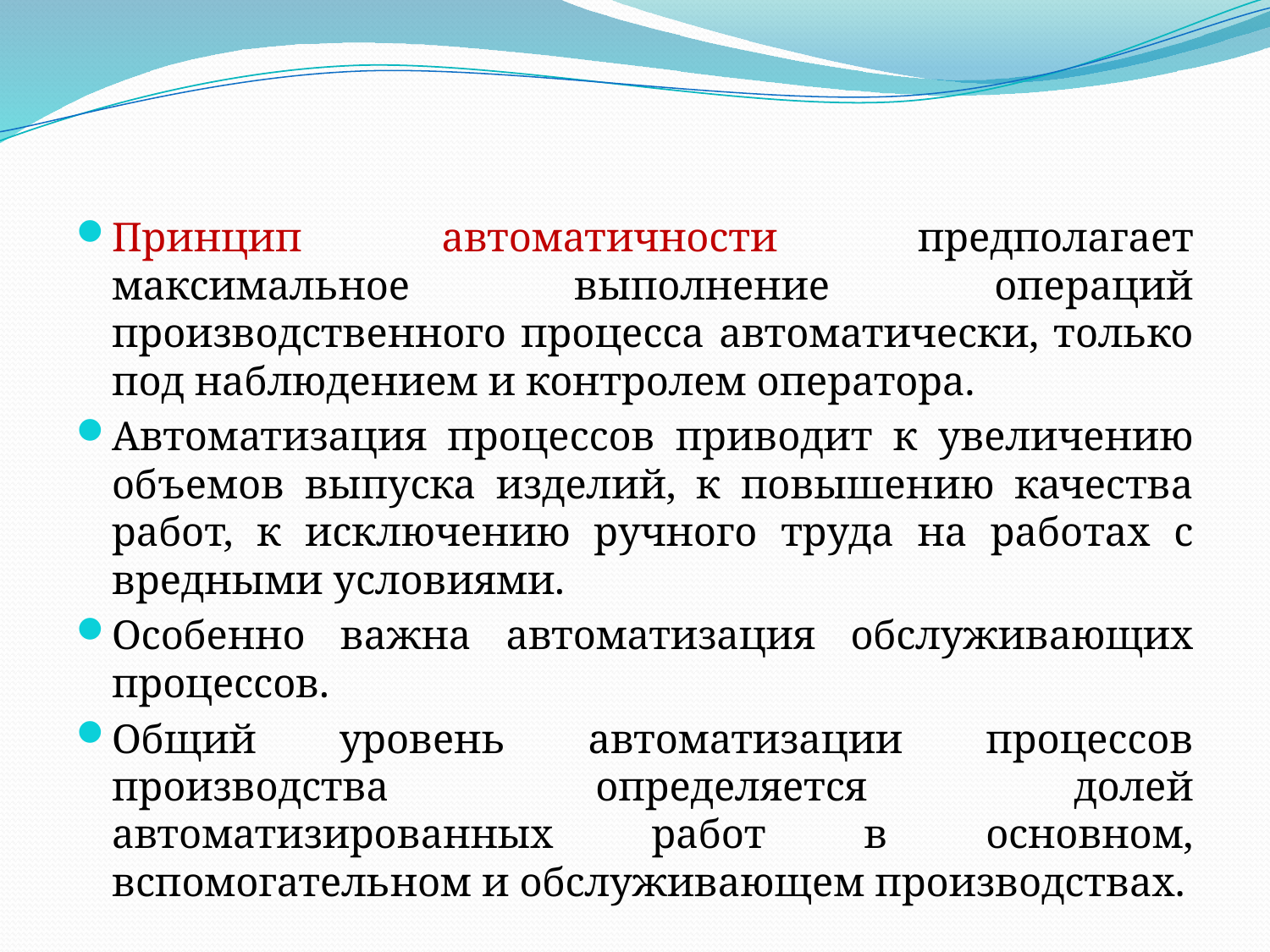

Принцип автоматичности предполагает максимальное выполнение операций производственного процесса автоматически, только под наблюдением и контролем оператора.
Автоматизация процессов приводит к увеличению объемов выпуска изделий, к повышению качества работ, к исключению ручного труда на работах с вредными условиями.
Особенно важна автоматизация обслуживающих процессов.
Общий уровень автоматизации процессов производства определяется долей автоматизированных работ в основном, вспомогательном и обслуживающем производствах.